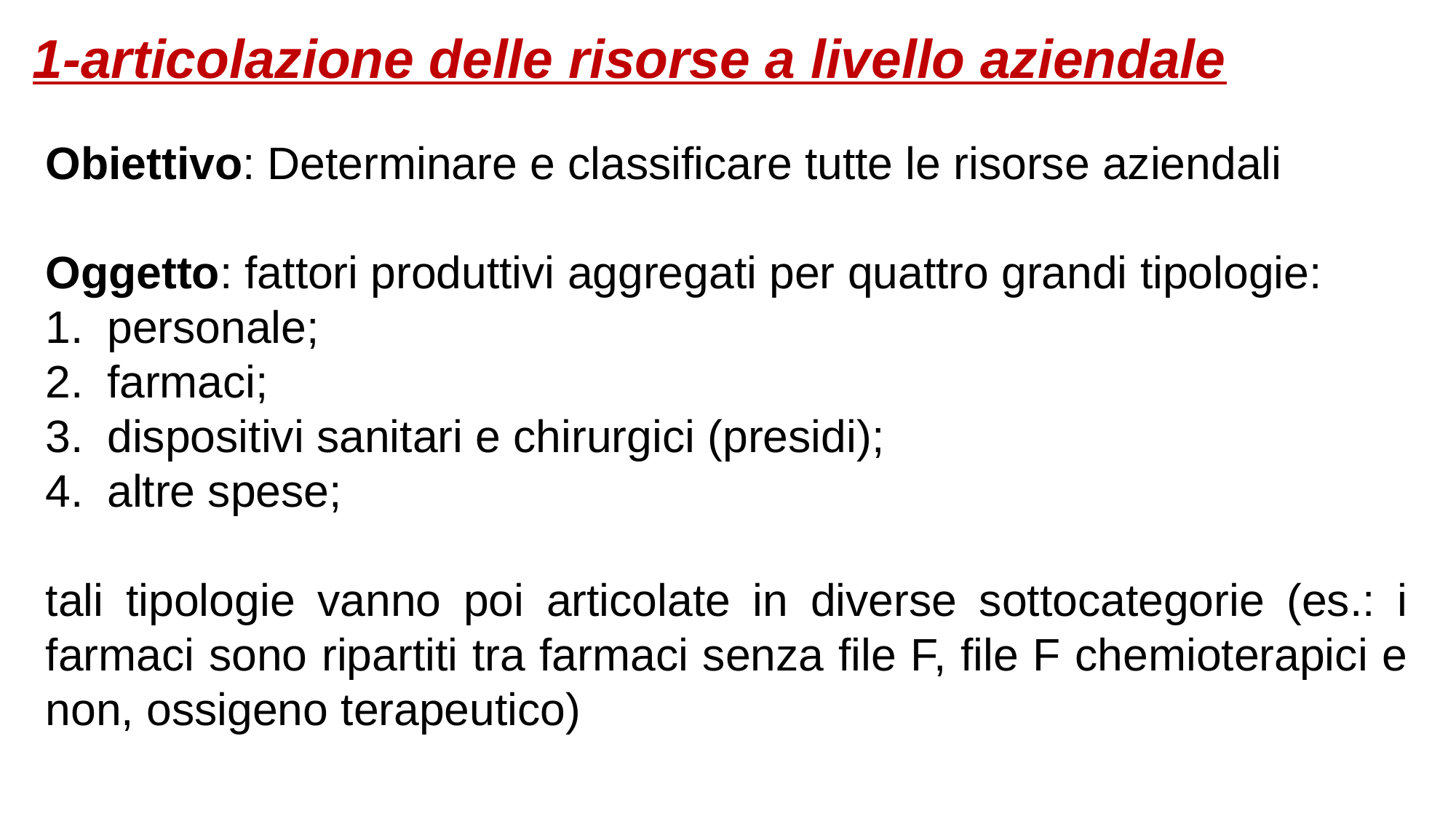

1-articolazione delle risorse a livello aziendale
Obiettivo: Determinare e classificare tutte le risorse aziendali

Oggetto: fattori produttivi aggregati per quattro grandi tipologie:
personale;
farmaci;
dispositivi sanitari e chirurgici (presidi);
altre spese;

tali tipologie vanno poi articolate in diverse sottocategorie (es.: i farmaci sono ripartiti tra farmaci senza file F, file F chemioterapici e non, ossigeno terapeutico)